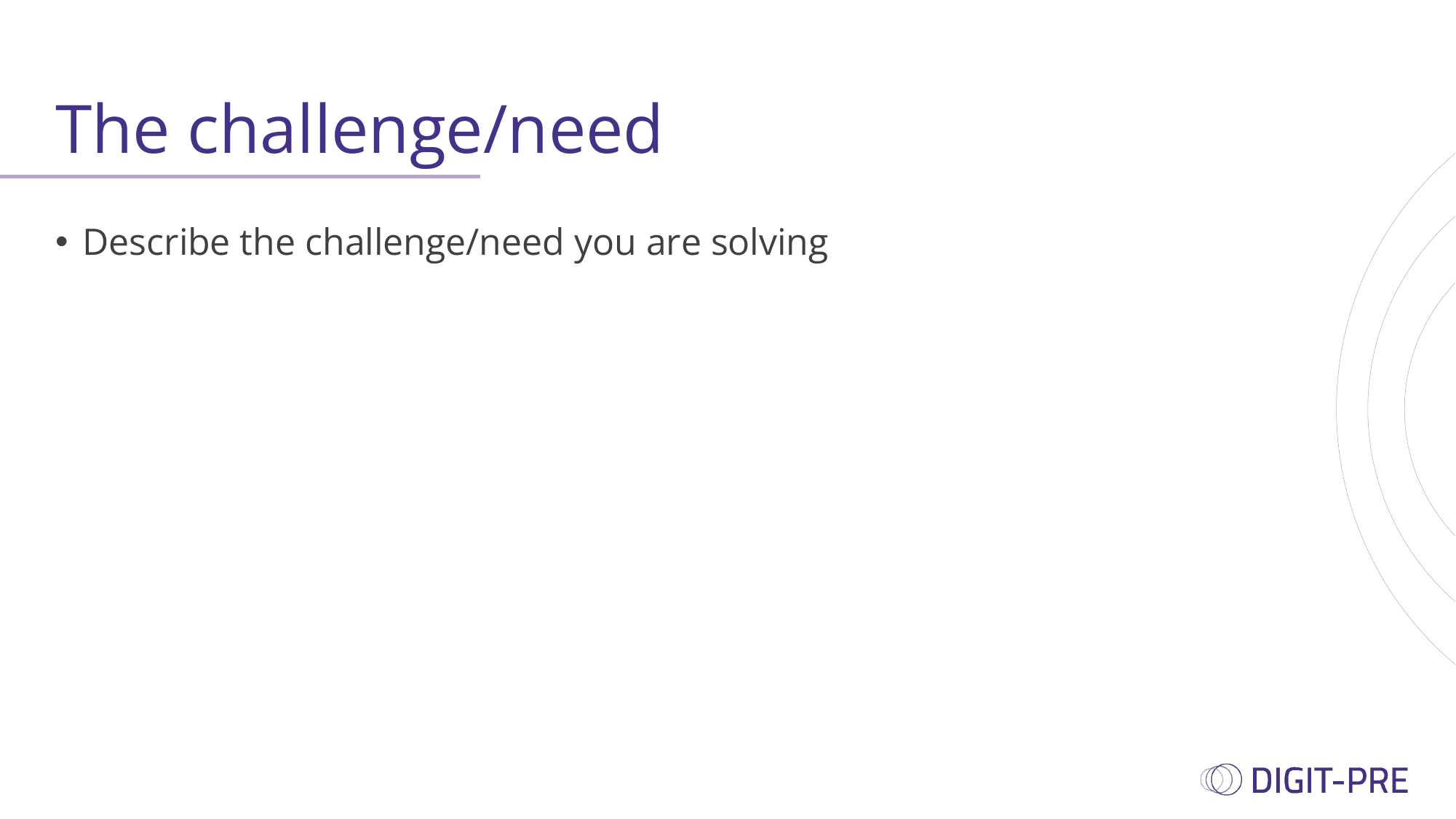

# The challenge/need
Describe the challenge/need you are solving